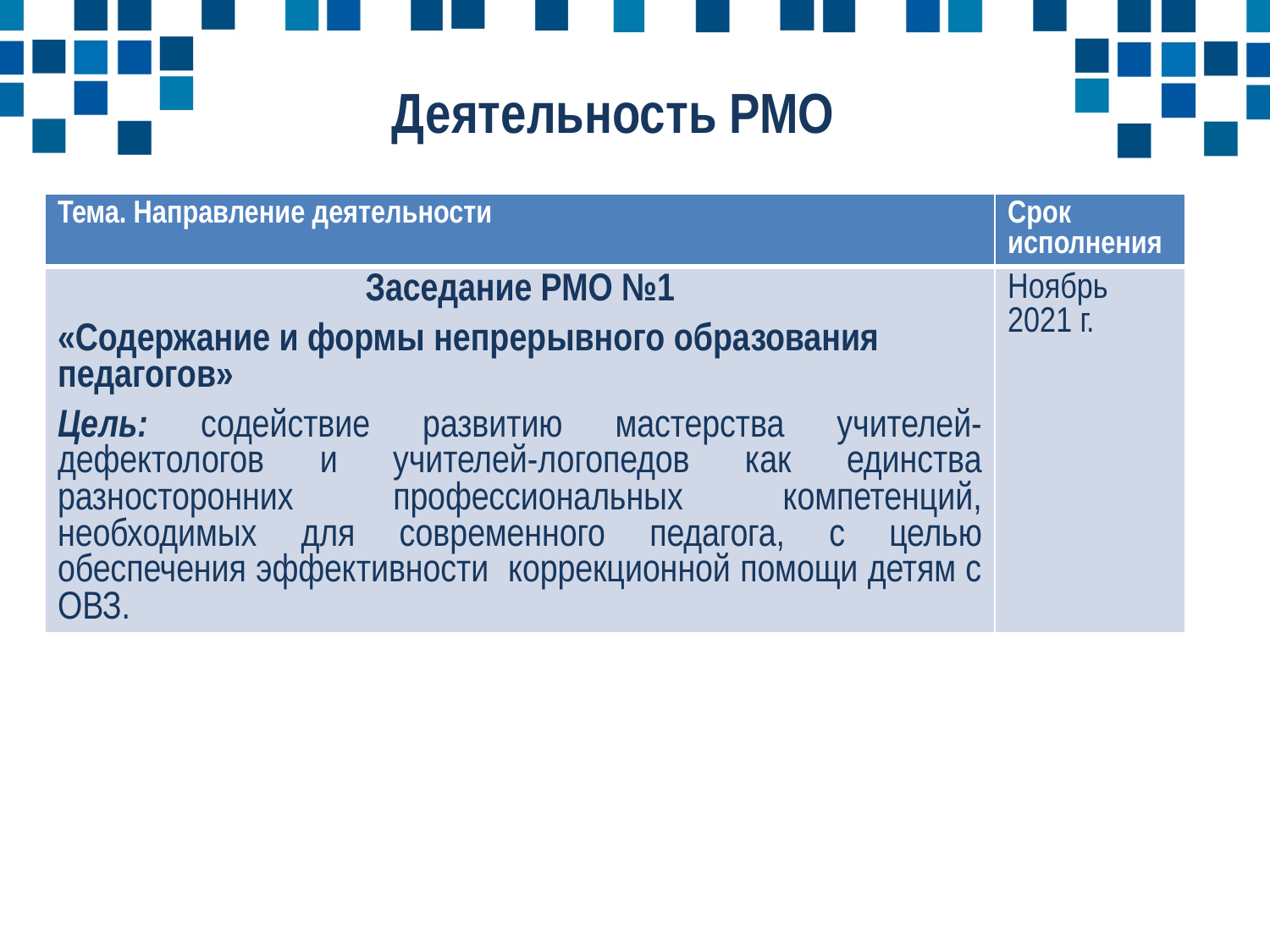

Деятельность РМО
| Тема. Направление деятельности | Срок исполнения |
| --- | --- |
| Заседание РМО №1 «Содержание и формы непрерывного образования педагогов» Цель: содействие развитию мастерства учителей-дефектологов и учителей-логопедов как единства разносторонних профессиональных компетенций, необходимых для современного педагога, с целью обеспечения эффективности коррекционной помощи детям с ОВЗ. | Ноябрь 2021 г. |